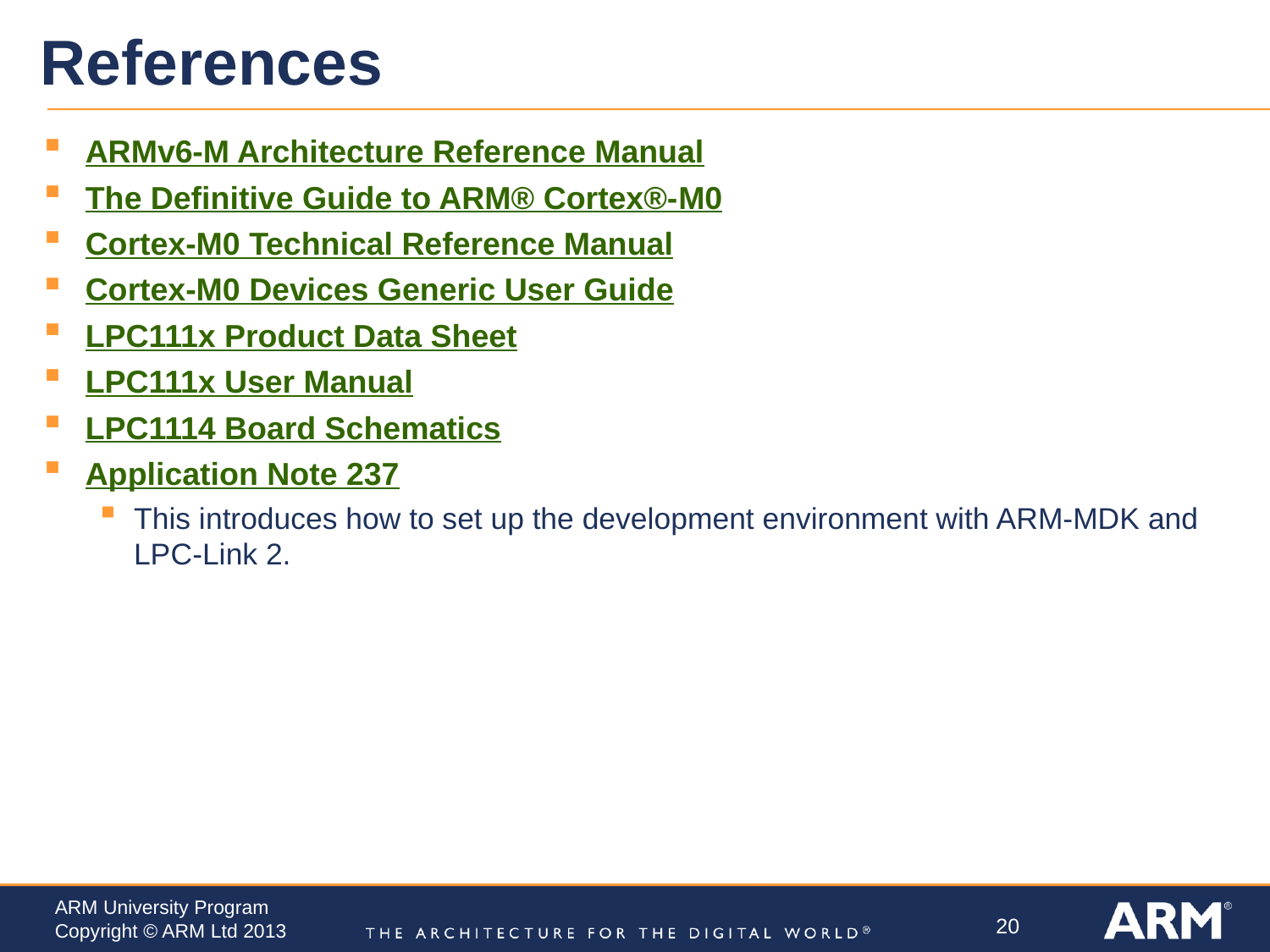

# References
ARMv6-M Architecture Reference Manual
The Definitive Guide to ARM® Cortex®-M0
Cortex-M0 Technical Reference Manual
Cortex-M0 Devices Generic User Guide
LPC111x Product Data Sheet
LPC111x User Manual
LPC1114 Board Schematics
Application Note 237
This introduces how to set up the development environment with ARM-MDK and LPC-Link 2.